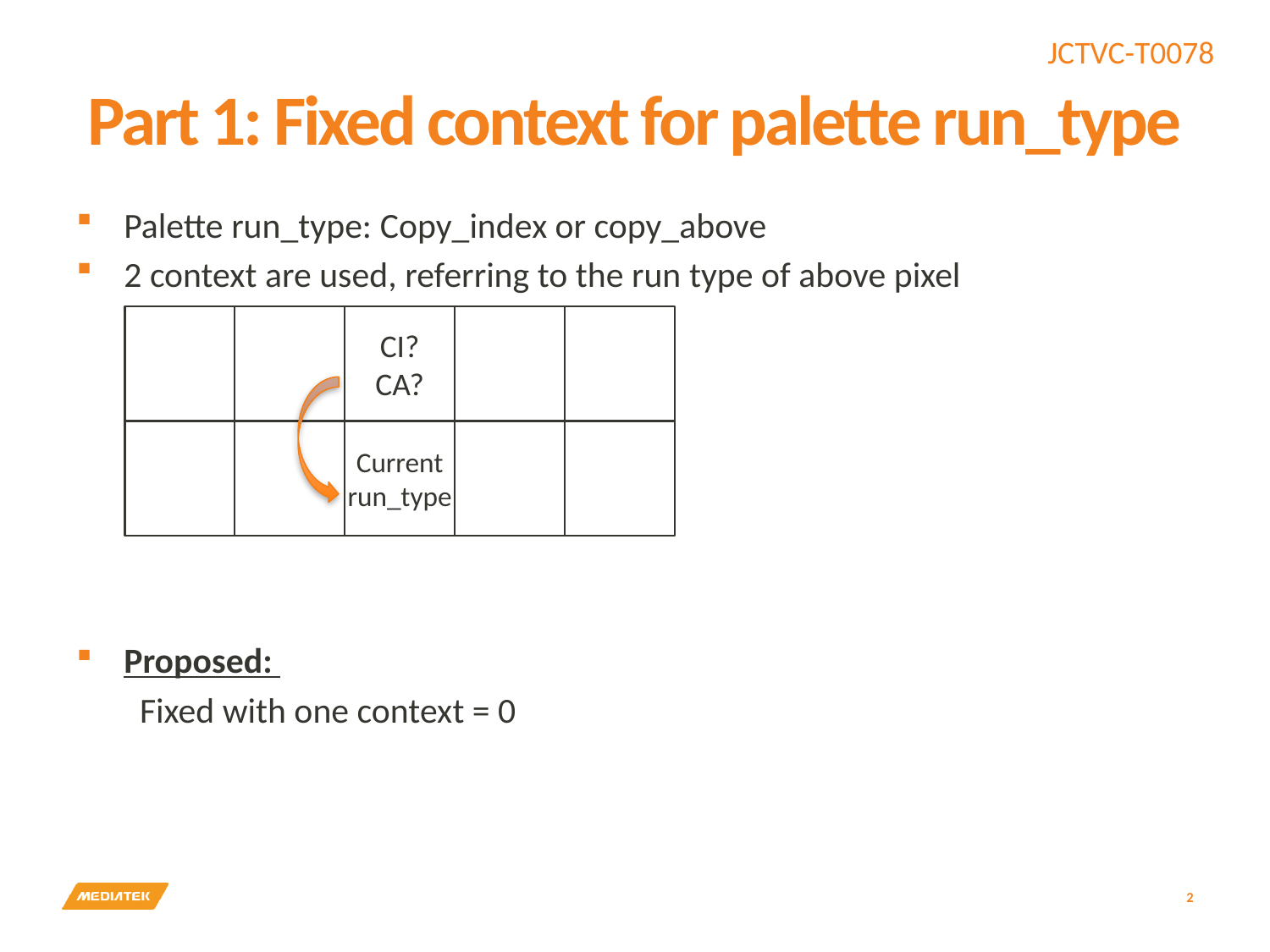

JCTVC-T0078
# Part 1: Fixed context for palette run_type
Palette run_type: Copy_index or copy_above
2 context are used, referring to the run type of above pixel

Proposed:
Fixed with one context = 0

CI?
CA?

Current run_type

2